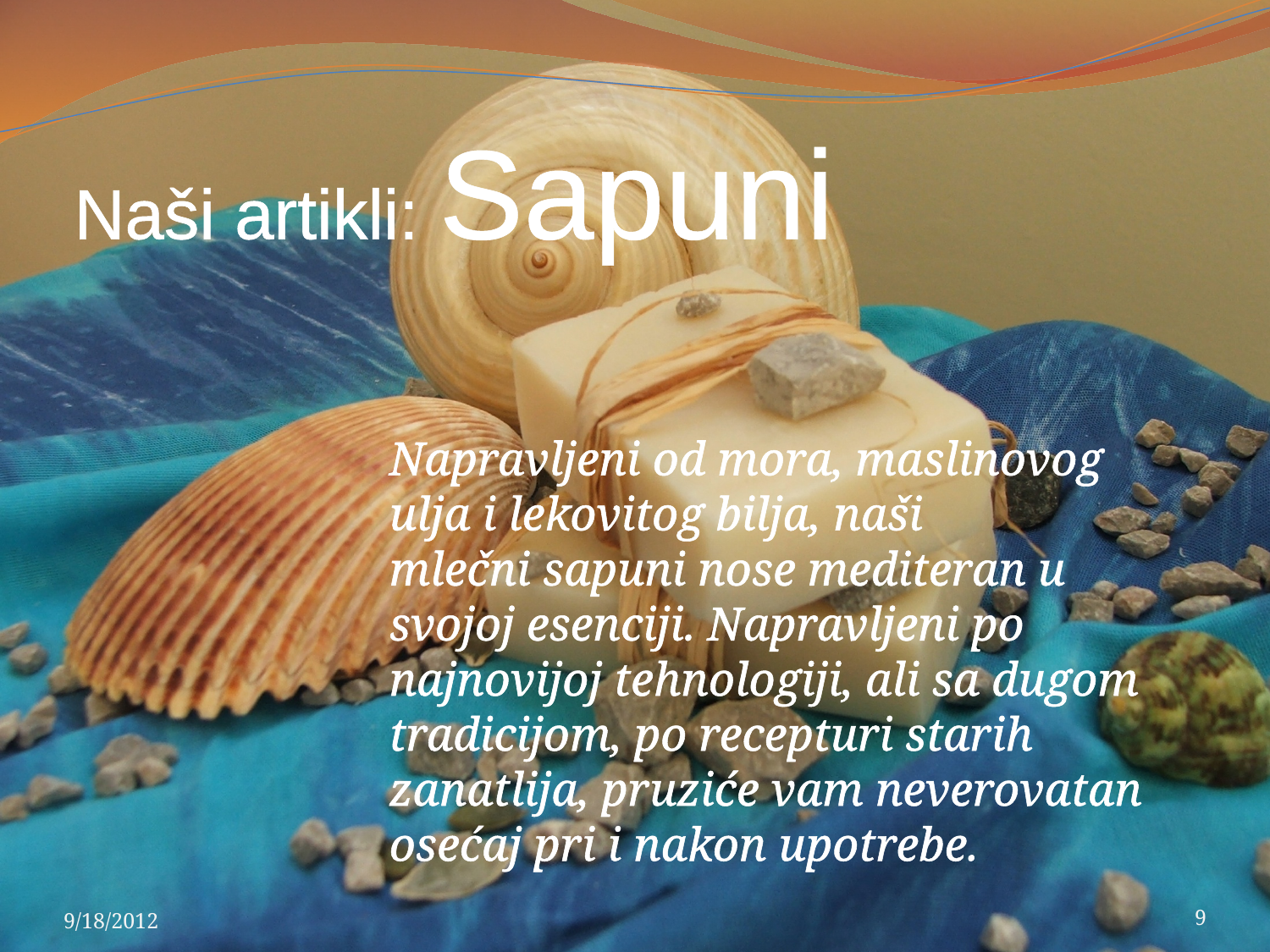

# Naši artikli: Sapuni
	Napravljeni od mora, maslinovog ulja i lekovitog bilja, naši mlečni sapuni nose mediteran u svojoj esenciji. Napravljeni po najnovijoj tehnologiji, ali sa dugom tradicijom, po recepturi starih zanatlija, pruziće vam neverovatan osećaj pri i nakon upotrebe.
9/18/2012
9